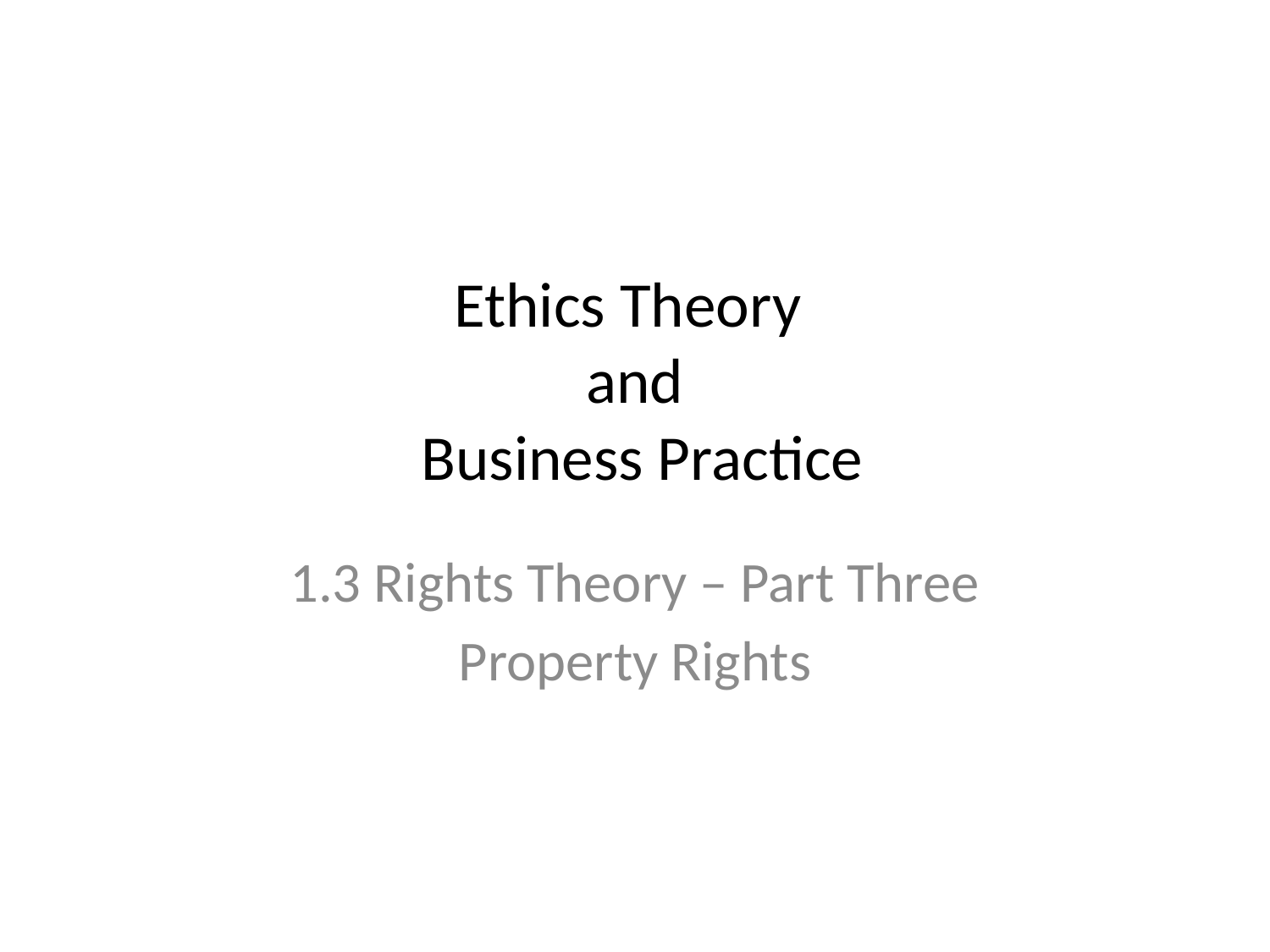

# Ethics Theory and Business Practice
1.3 Rights Theory – Part Three
Property Rights